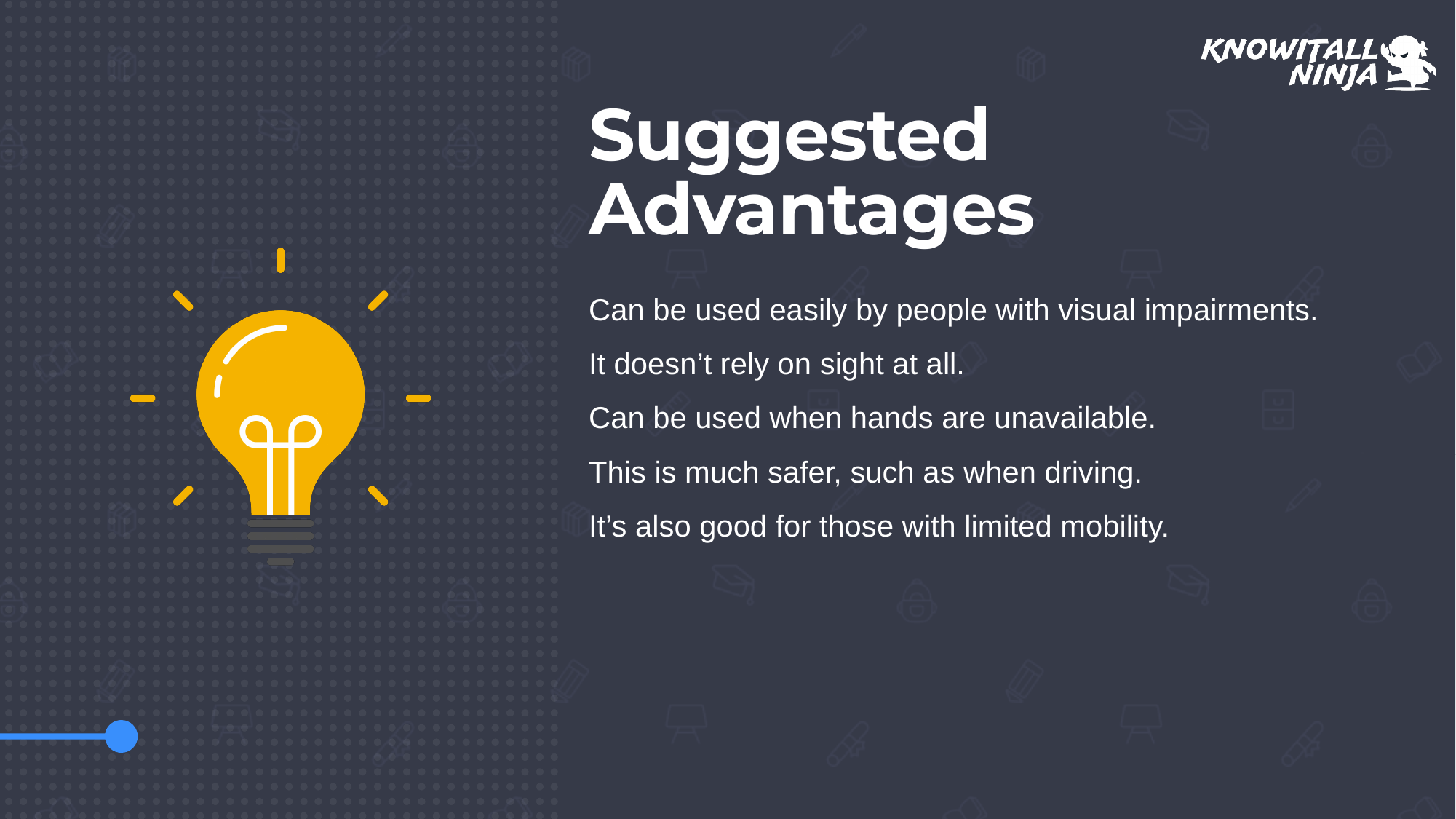

# Suggested Advantages
Can be used easily by people with visual impairments.
It doesn’t rely on sight at all.
Can be used when hands are unavailable.
This is much safer, such as when driving.
It’s also good for those with limited mobility.